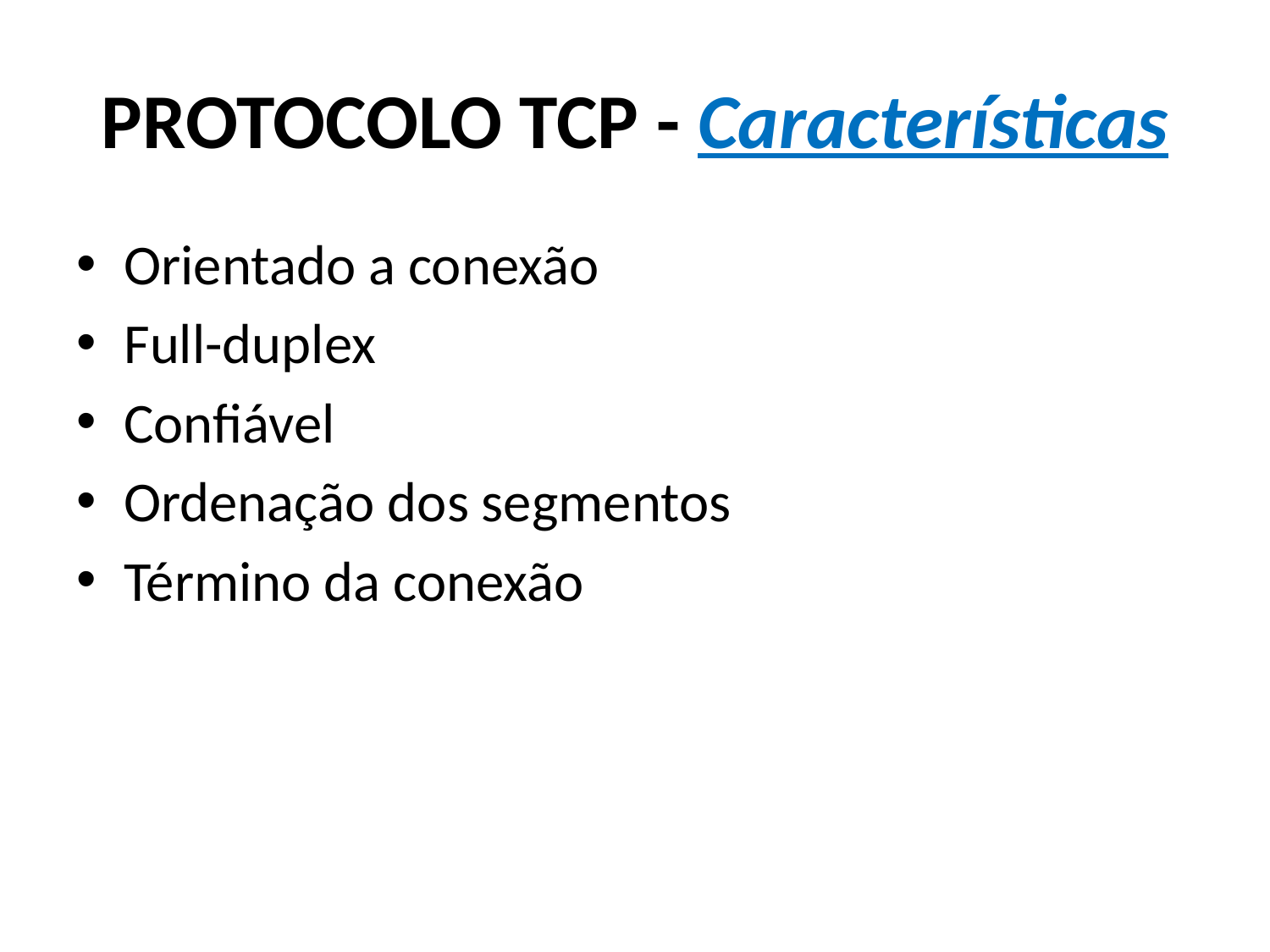

# PROTOCOLO TCP - Características
Orientado a conexão
Full-duplex
Confiável
Ordenação dos segmentos
Término da conexão